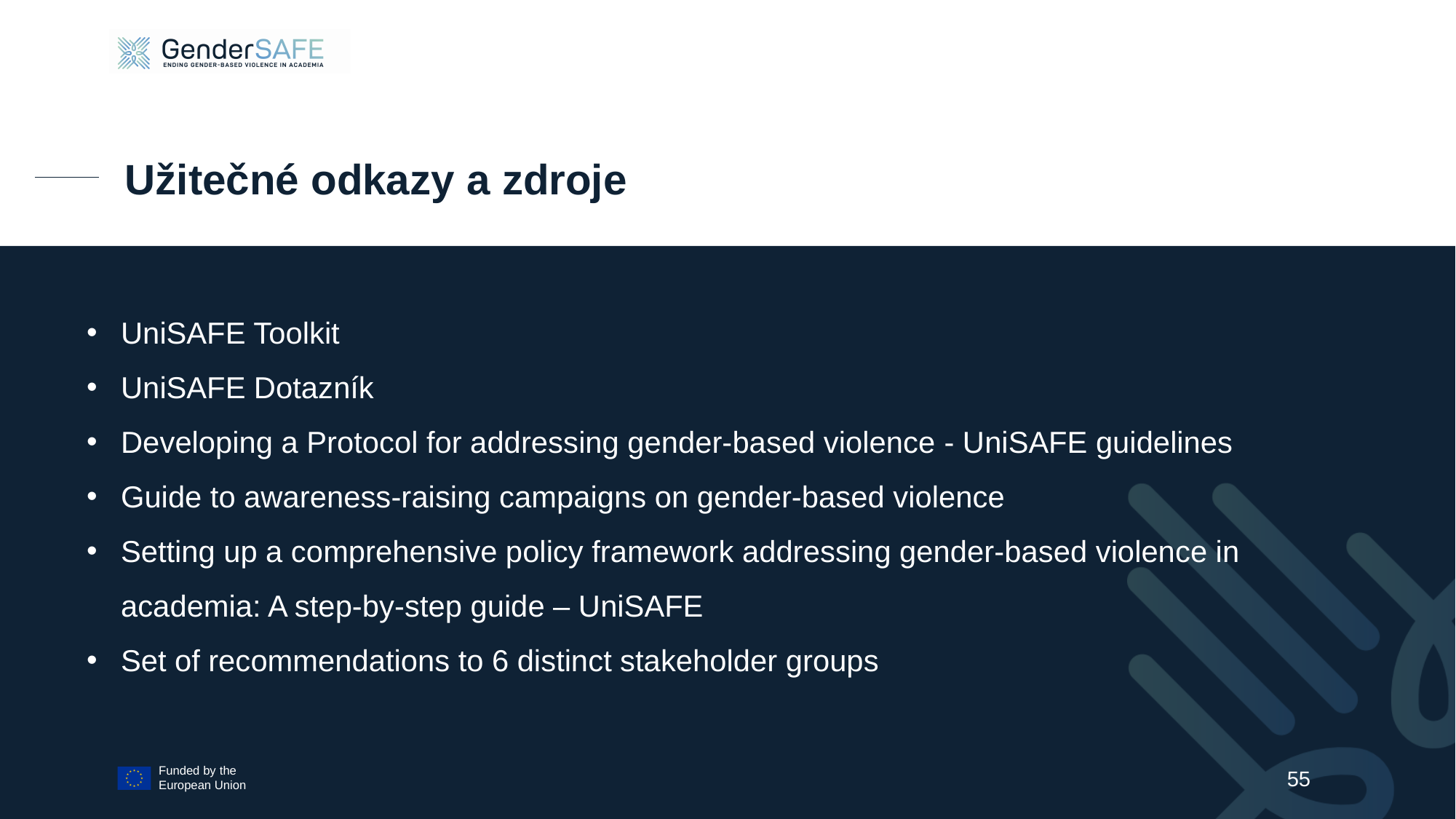

# Užitečné odkazy a zdroje
UniSAFE Toolkit
UniSAFE Dotazník
Developing a Protocol for addressing gender-based violence​ - UniSAFE guidelines
Guide to awareness-raising campaigns on gender-based violence​
Setting up a comprehensive policy framework addressing gender-based violence in academia: A step-by-step guide – UniSAFE
Set of recommendations to 6 distinct stakeholder groups